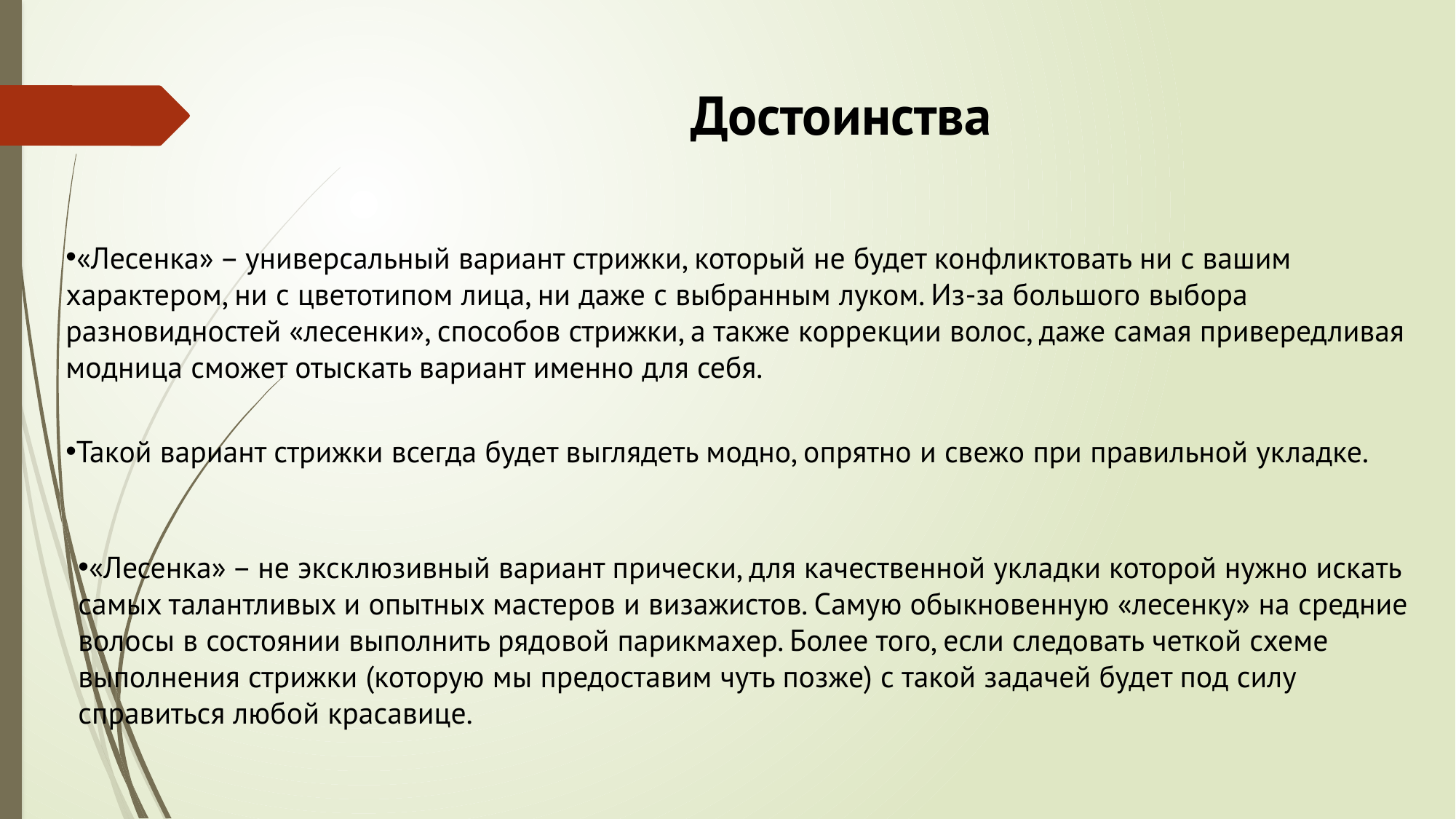

# Достоинства
«Лесенка» – универсальный вариант стрижки, который не будет конфликтовать ни с вашим характером, ни с цветотипом лица, ни даже с выбранным луком. Из-за большого выбора разновидностей «лесенки», способов стрижки, а также коррекции волос, даже самая привередливая модница сможет отыскать вариант именно для себя.
Такой вариант стрижки всегда будет выглядеть модно, опрятно и свежо при правильной укладке.
«Лесенка» – не эксклюзивный вариант прически, для качественной укладки которой нужно искать самых талантливых и опытных мастеров и визажистов. Самую обыкновенную «лесенку» на средние волосы в состоянии выполнить рядовой парикмахер. Более того, если следовать четкой схеме выполнения стрижки (которую мы предоставим чуть позже) с такой задачей будет под силу справиться любой красавице.